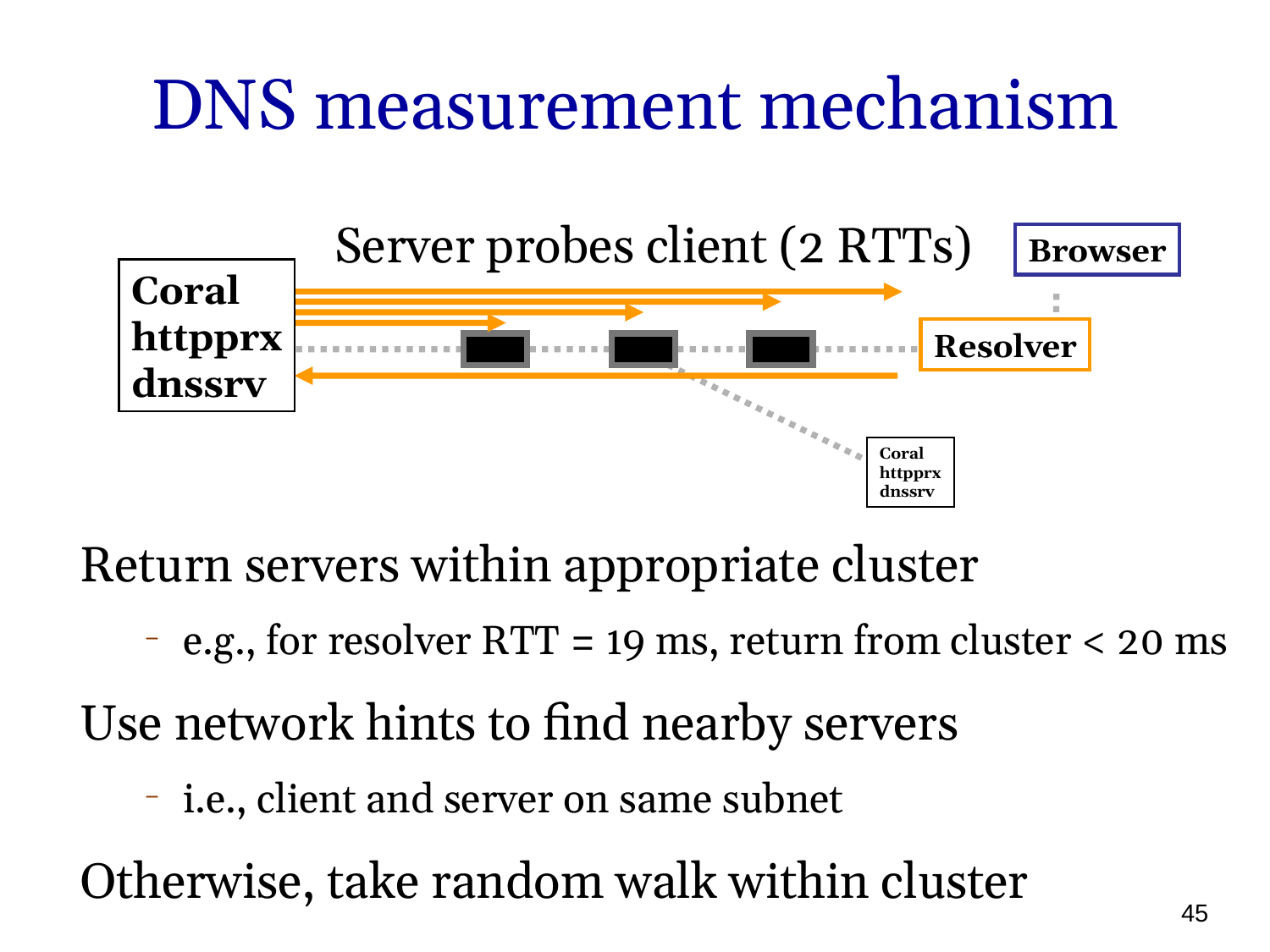

# DNS measurement mechanism
Server probes client (2 RTTs)
Browser
Coral
httpprx
dnssrv

Resolver

Coral
httpprx
dnssrv
Return servers within appropriate cluster
e.g., for resolver RTT = 19 ms, return from cluster < 20 ms
Use network hints to find nearby servers
i.e., client and server on same subnet
Otherwise, take random walk within cluster
45